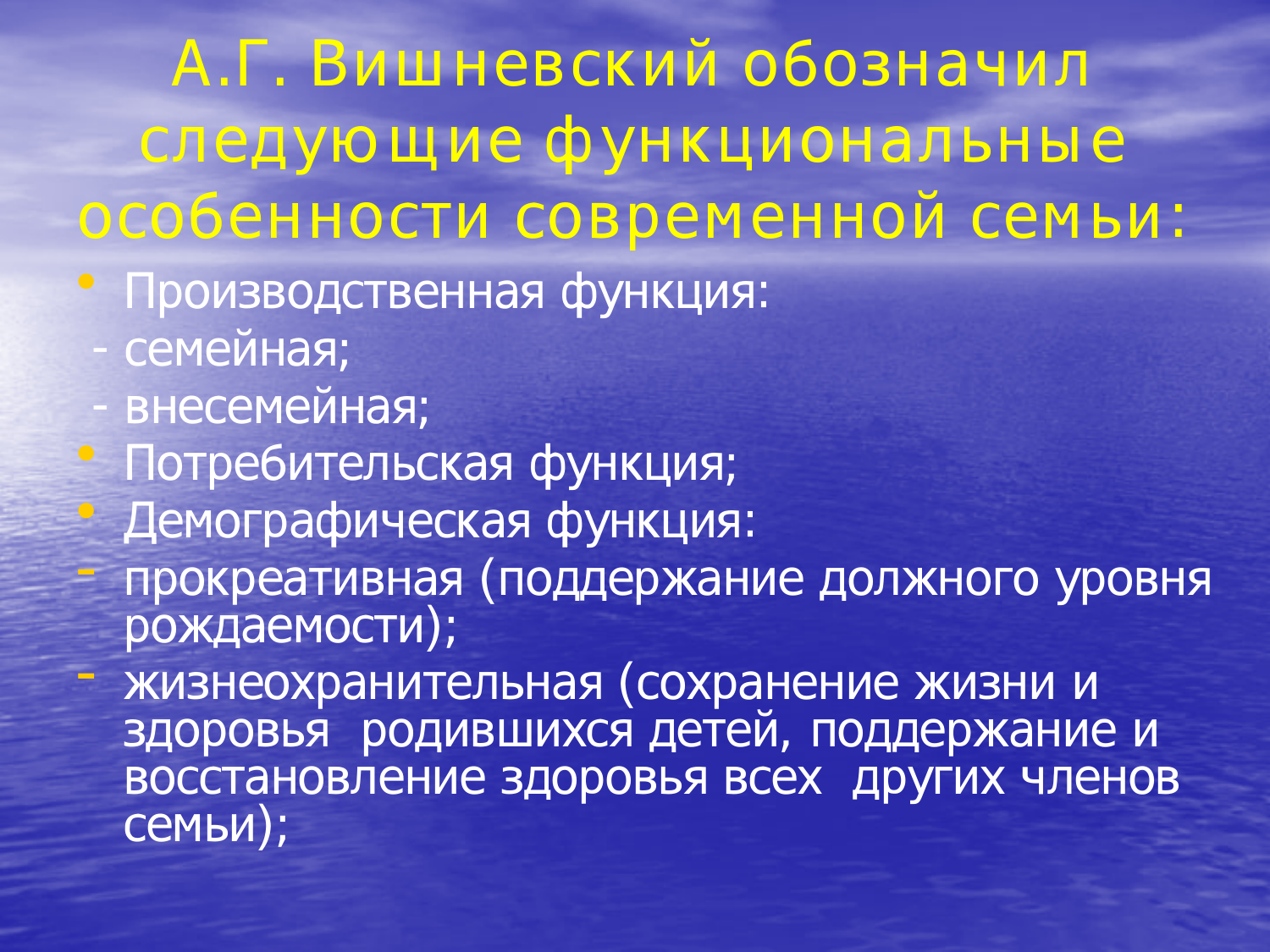

# А.Г. Вишневский обозначил следующие функциональные особенности современной семьи:
Производственная функция:
 - семейная;
 - внесемейная;
Потребительская функция;
Демографическая функция:
прокреативная (поддержание должного уровня рождаемости);
жизнеохранительная (сохранение жизни и здоровья  родившихся детей, поддержание и восстановление здоровья всех  других членов семьи);